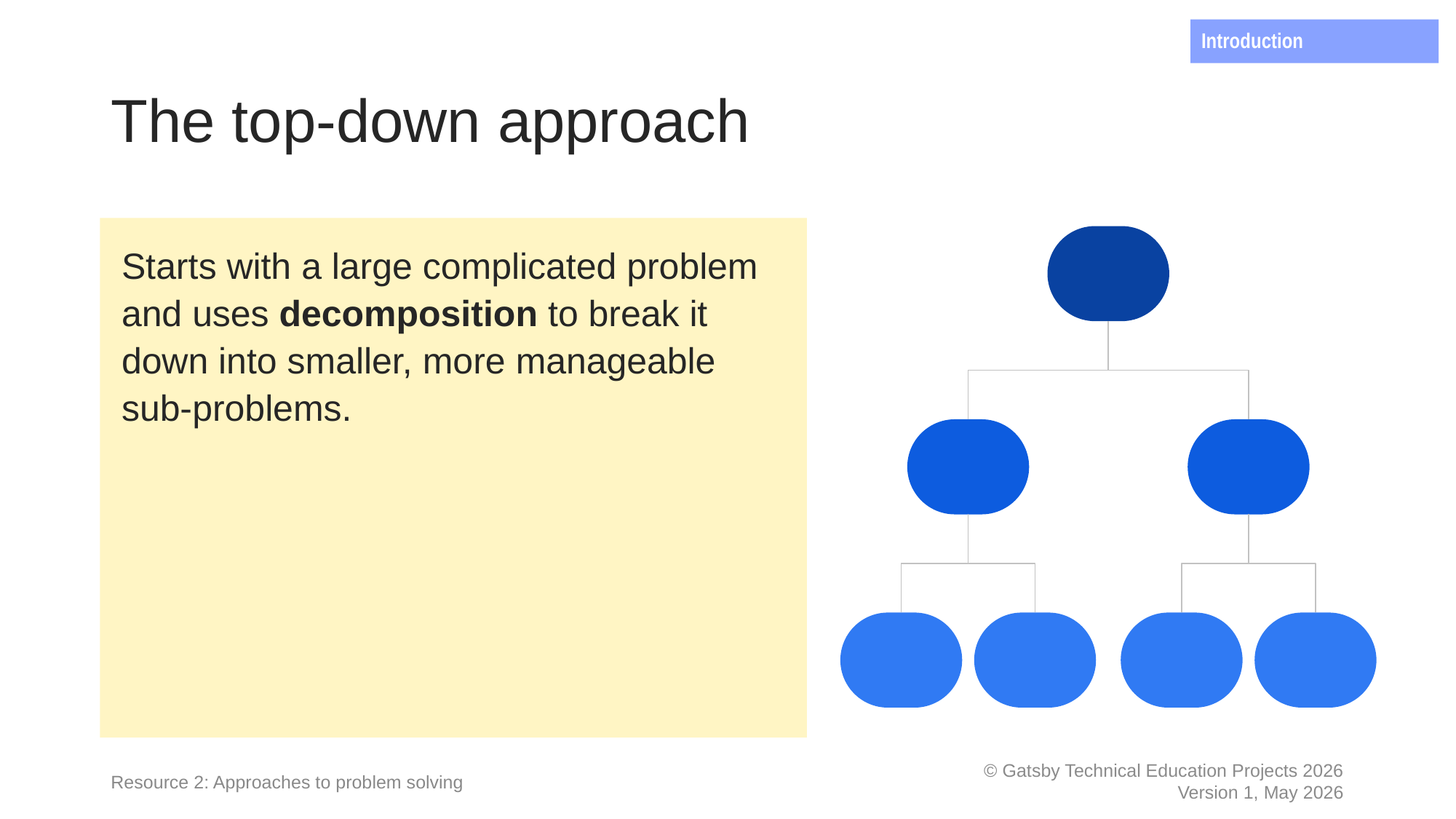

Introduction
# The top-down approach
Starts with a large complicated problem and uses decomposition to break it down into smaller, more manageable sub-problems.

Resource 2: Approaches to problem solving